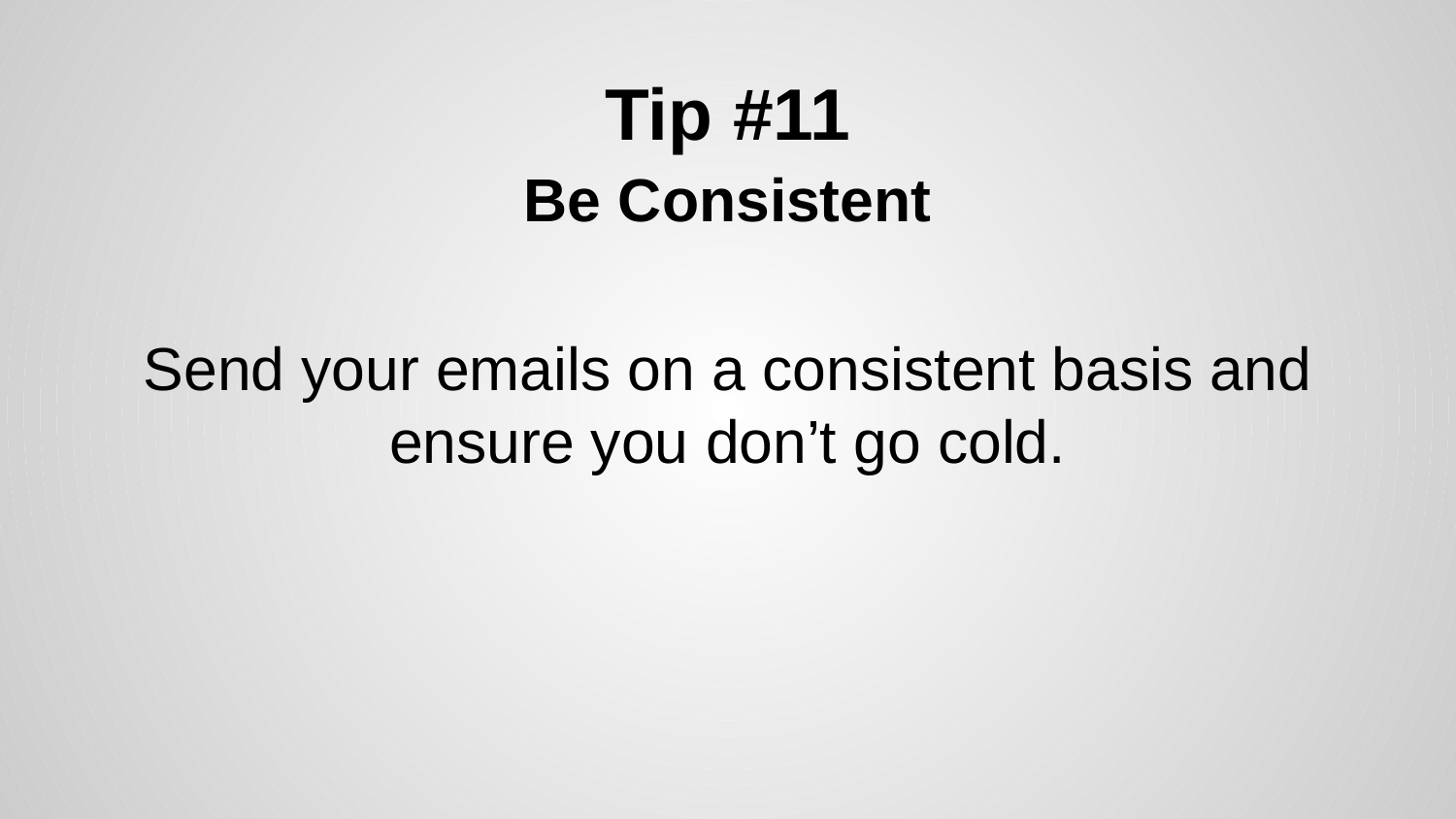

# Tip #11

Be Consistent

Send your emails on a consistent basis and ensure you don’t go cold.